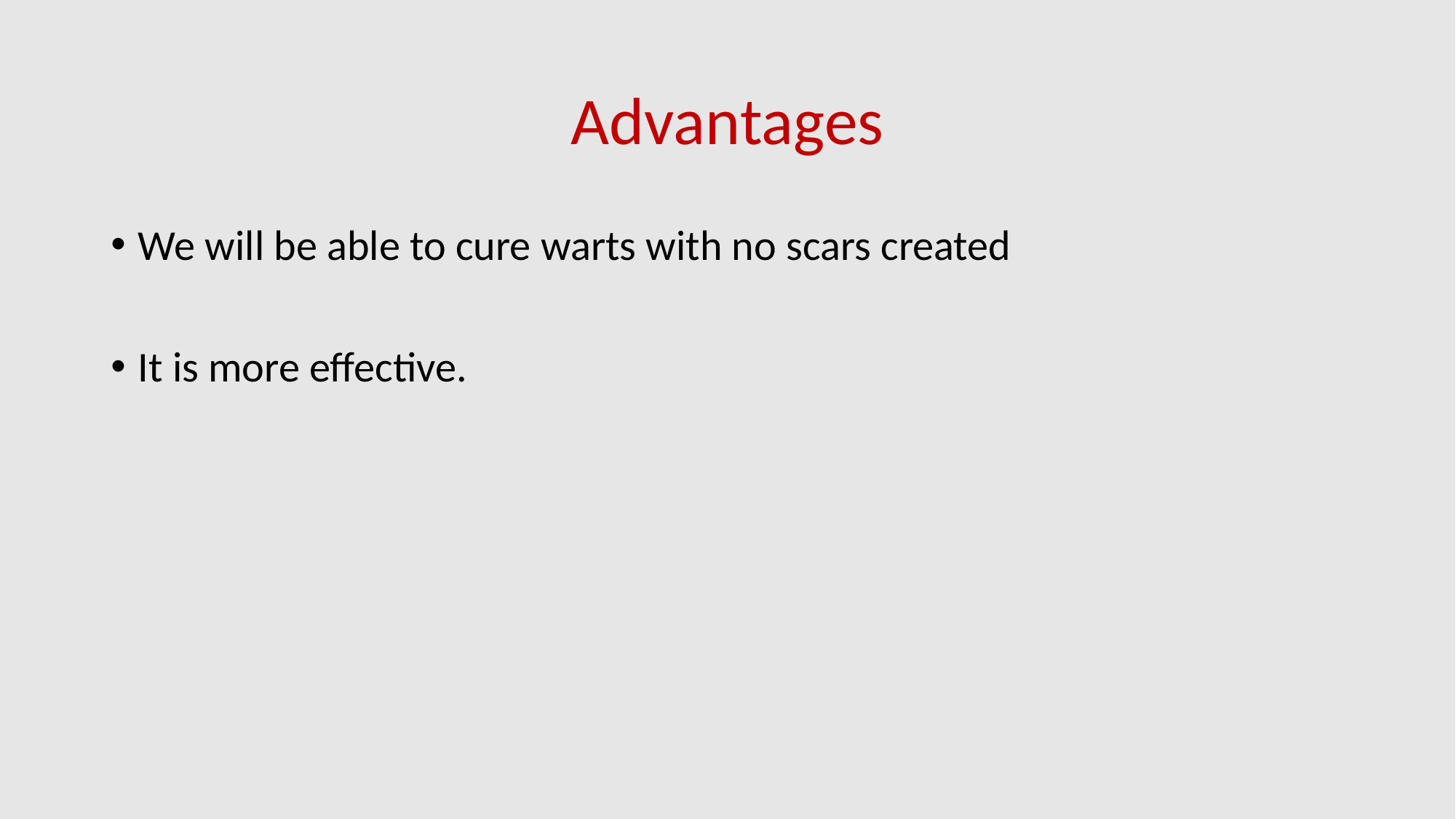

# Advantages
We will be able to cure warts with no scars created

It is more effective.